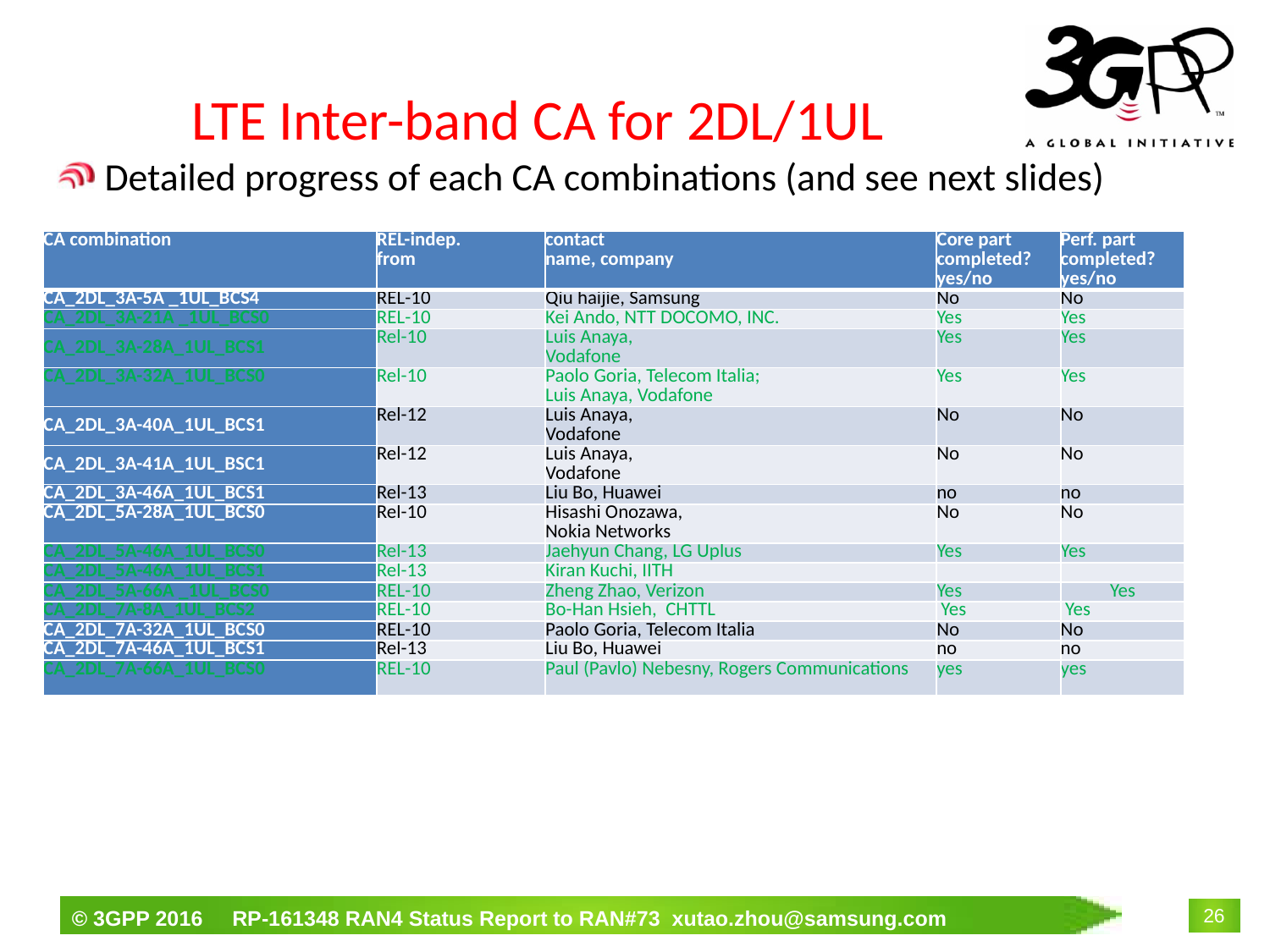

# LTE Inter-band CA for 2DL/1UL
Detailed progress of each CA combinations (and see next slides)

| CA combination | REL-indep. from | contact name, company | Core part completed? yes/no | Perf. part completed? yes/no |
| --- | --- | --- | --- | --- |
| CA\_2DL\_3A-5A \_1UL\_BCS4 | REL-10 | Qiu haijie, Samsung | No | No |
| CA\_2DL\_3A-21A \_1UL\_BCS0 | REL-10 | Kei Ando, NTT DOCOMO, INC. | Yes | Yes |
| CA\_2DL\_3A-28A\_1UL\_BCS1 | Rel-10 | Luis Anaya, Vodafone | Yes | Yes |
| CA\_2DL\_3A-32A\_1UL\_BCS0 | Rel-10 | Paolo Goria, Telecom Italia; Luis Anaya, Vodafone | Yes | Yes |
| CA\_2DL\_3A-40A\_1UL\_BCS1 | Rel-12 | Luis Anaya, Vodafone | No | No |
| CA\_2DL\_3A-41A\_1UL\_BSC1 | Rel-12 | Luis Anaya, Vodafone | No | No |
| CA\_2DL\_3A-46A\_1UL\_BCS1 | Rel-13 | Liu Bo, Huawei | no | no |
| CA\_2DL\_5A-28A\_1UL\_BCS0 | Rel-10 | Hisashi Onozawa, Nokia Networks | No | No |
| CA\_2DL\_5A-46A\_1UL\_BCS0 | Rel-13 | Jaehyun Chang, LG Uplus | Yes | Yes |
| CA\_2DL\_5A-46A\_1UL\_BCS1 | Rel-13 | Kiran Kuchi, IITH |  |  |
| CA\_2DL\_5A-66A \_1UL\_BCS0 | REL-10 | Zheng Zhao, Verizon | Yes | Yes |
| CA\_2DL\_7A-8A\_1UL\_BCS2 | REL-10 | Bo-Han Hsieh, CHTTL | Yes | Yes |
| CA\_2DL\_7A-32A\_1UL\_BCS0 | REL-10 | Paolo Goria, Telecom Italia | No | No |
| CA\_2DL\_7A-46A\_1UL\_BCS1 | Rel-13 | Liu Bo, Huawei | no | no |
| CA\_2DL\_7A-66A\_1UL\_BCS0 | REL-10 | Paul (Pavlo) Nebesny, Rogers Communications | yes | yes |